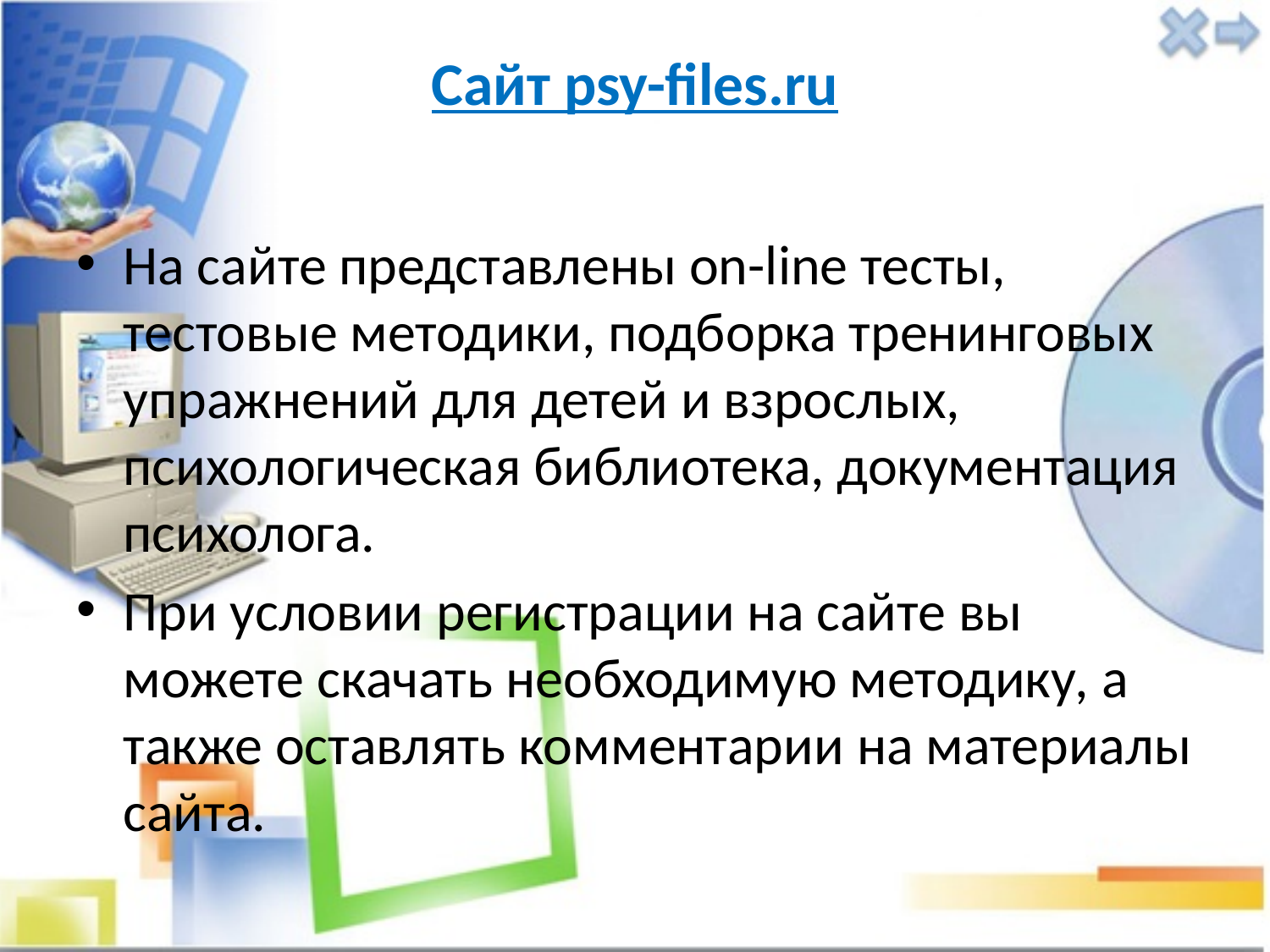

# Сайт psy-files.ru
На сайте представлены on-line тесты, тестовые методики, подборка тренинговых упражнений для детей и взрослых, психологическая библиотека, документация психолога.
При условии регистрации на сайте вы можете скачать необходимую методику, а также оставлять комментарии на материалы сайта.